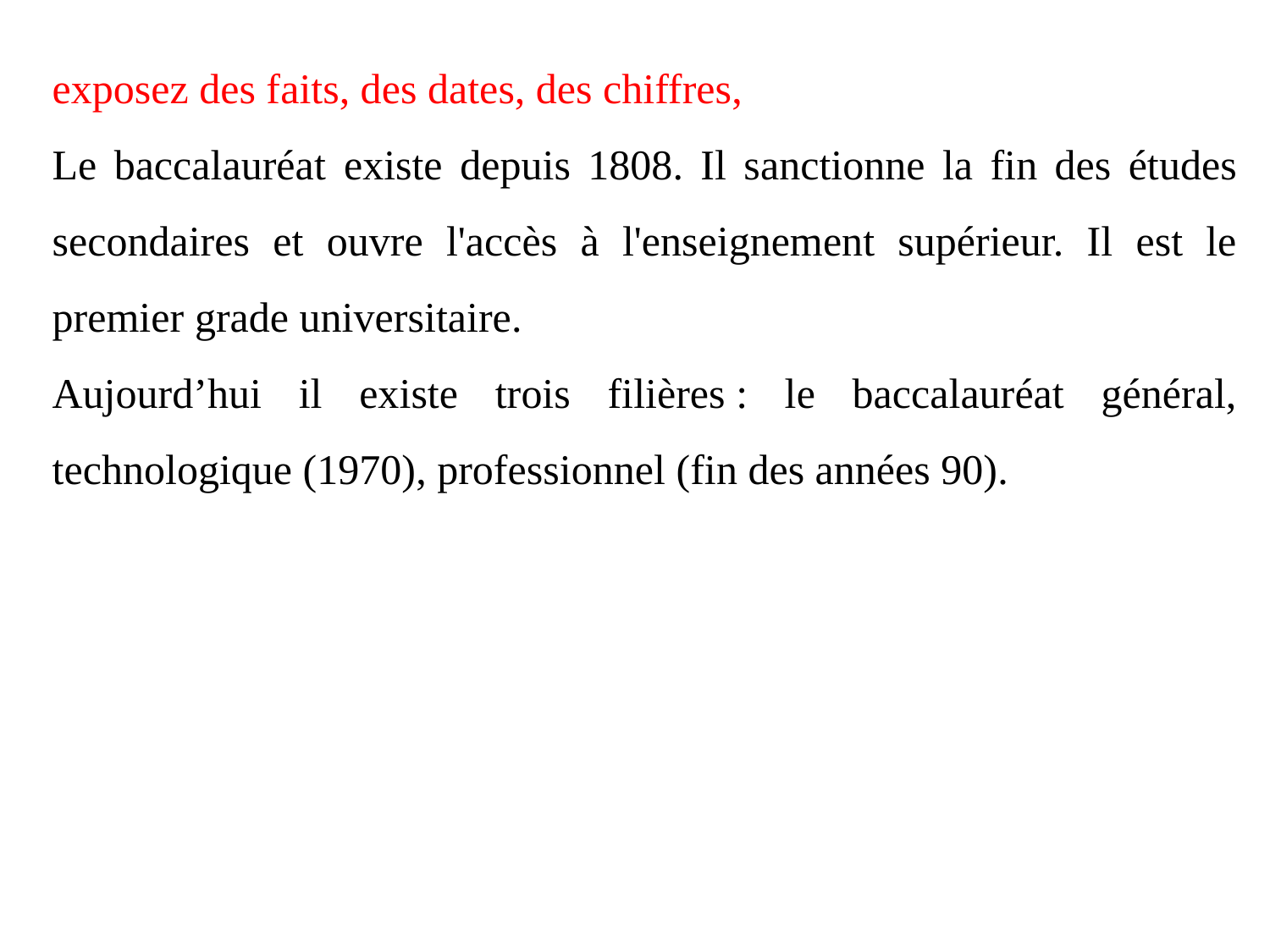

exposez des faits, des dates, des chiffres,
Le baccalauréat existe depuis 1808. Il sanctionne la fin des études secondaires et ouvre l'accès à l'enseignement supérieur. Il est le premier grade universitaire.
Aujourd’hui il existe trois filières : le baccalauréat général, technologique (1970), professionnel (fin des années 90).